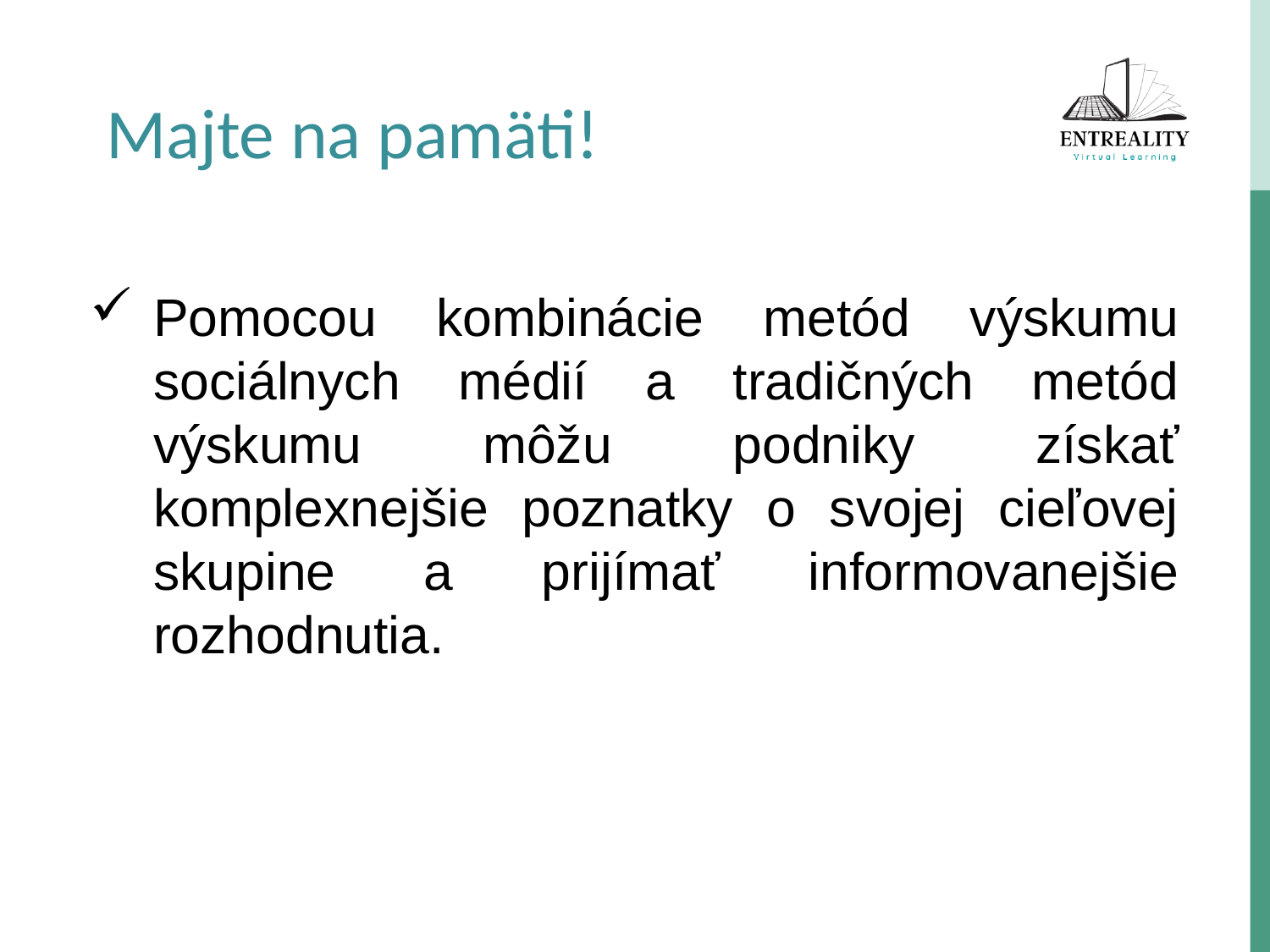

Majte na pamäti!

Pomocou kombinácie metód výskumu sociálnych médií a tradičných metód výskumu môžu podniky získať komplexnejšie poznatky o svojej cieľovej skupine a prijímať informovanejšie rozhodnutia.